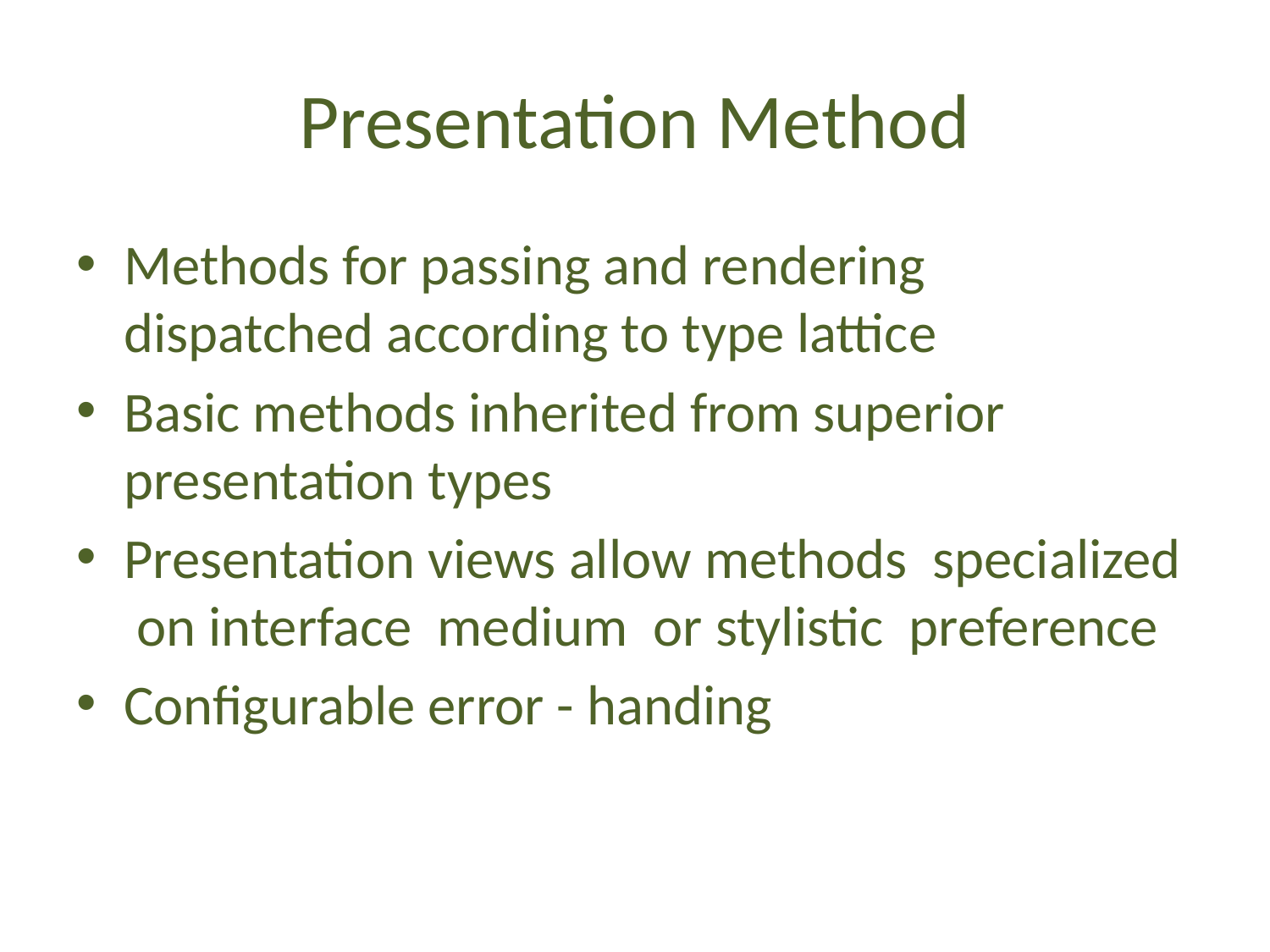

# Presentation Method
Methods for passing and rendering  dispatched according to type lattice
Basic methods inherited from superior presentation types
Presentation views allow methods  specialized  on interface  medium  or stylistic  preference
Configurable error - handing